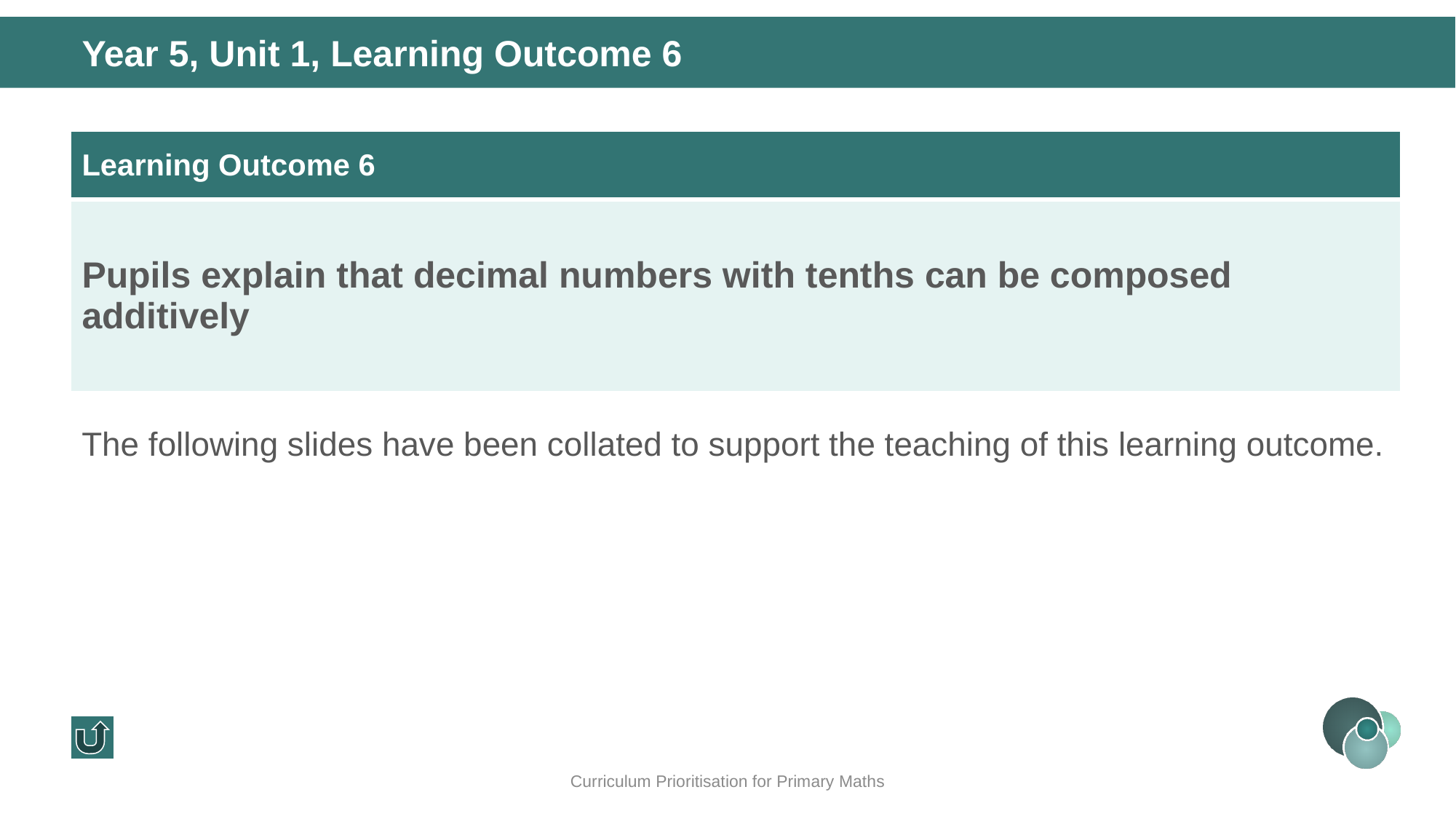

Year 5, Unit 1, Learning Outcome 6
| Learning Outcome 6 |
| --- |
| Pupils explain that decimal numbers with tenths can be composed additively |
The following slides have been collated to support the teaching of this learning outcome.

Curriculum Prioritisation for Primary Maths